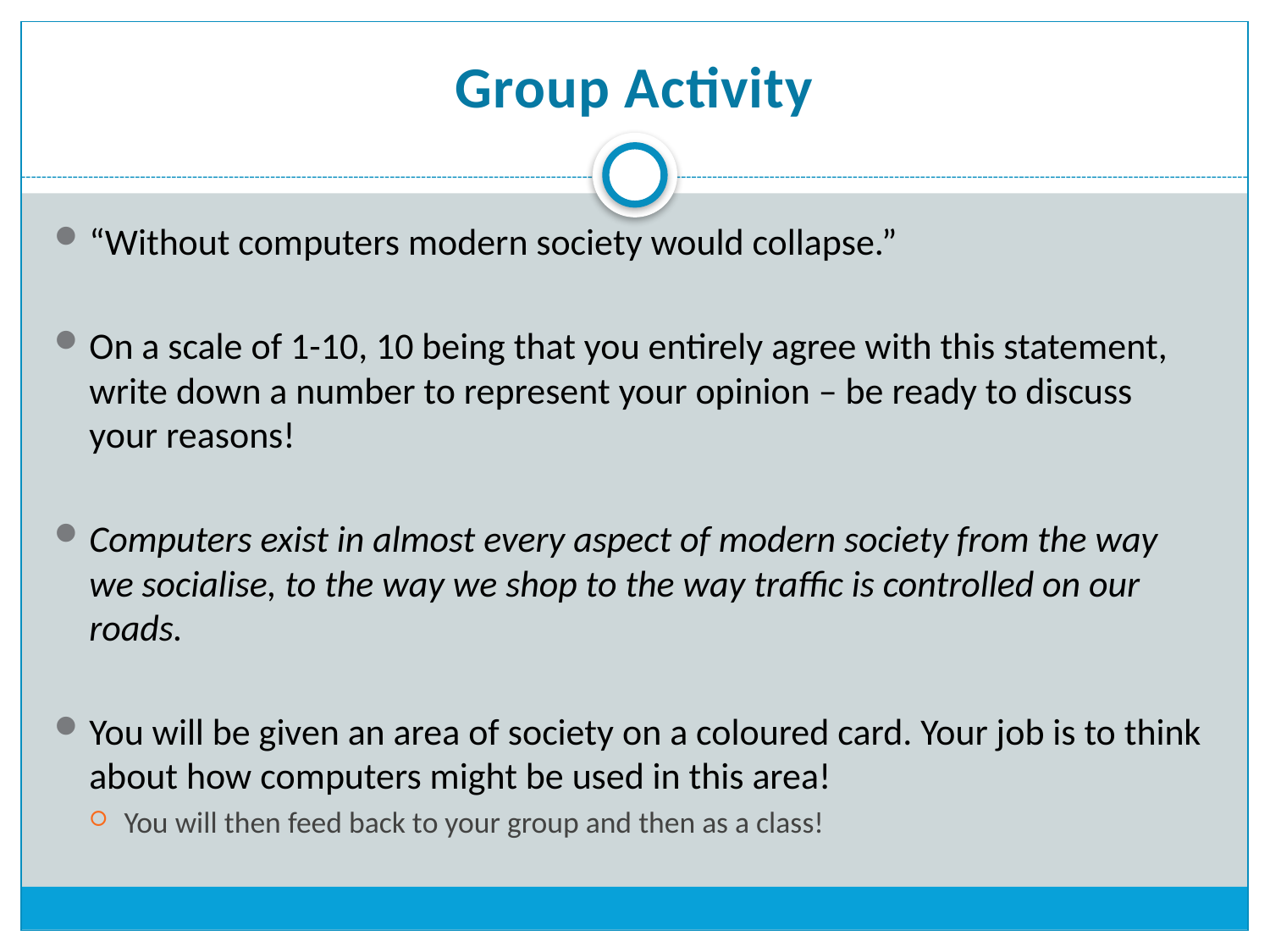

# Group Activity
“Without computers modern society would collapse.”

On a scale of 1-10, 10 being that you entirely agree with this statement, write down a number to represent your opinion – be ready to discuss your reasons!

Computers exist in almost every aspect of modern society from the way we socialise, to the way we shop to the way traffic is controlled on our roads.

You will be given an area of society on a coloured card. Your job is to think about how computers might be used in this area!
You will then feed back to your group and then as a class!